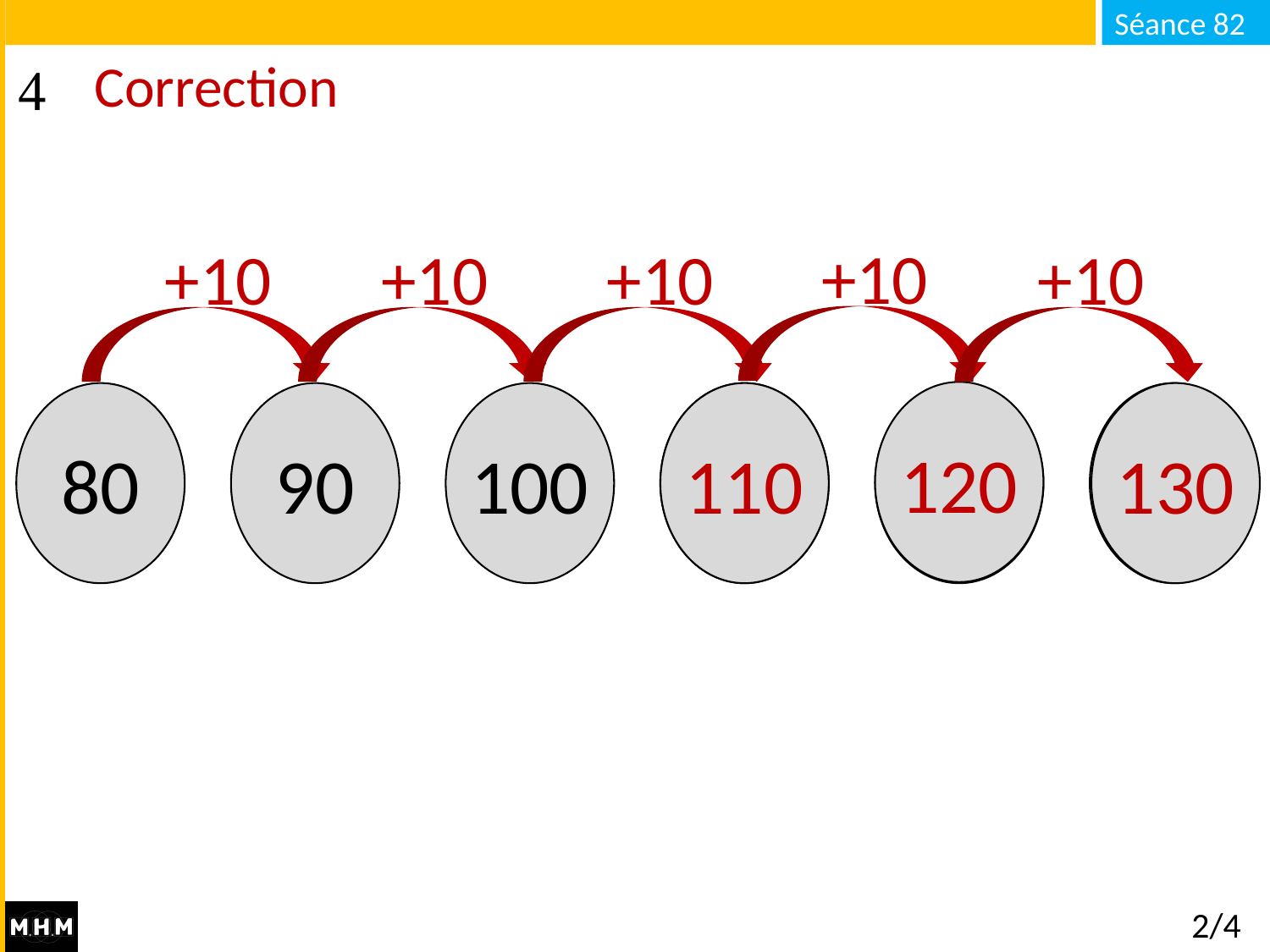

# Correction
+10

+10

+10

+10

+10

120
80
90
100
…
110
…
…
130
2/4